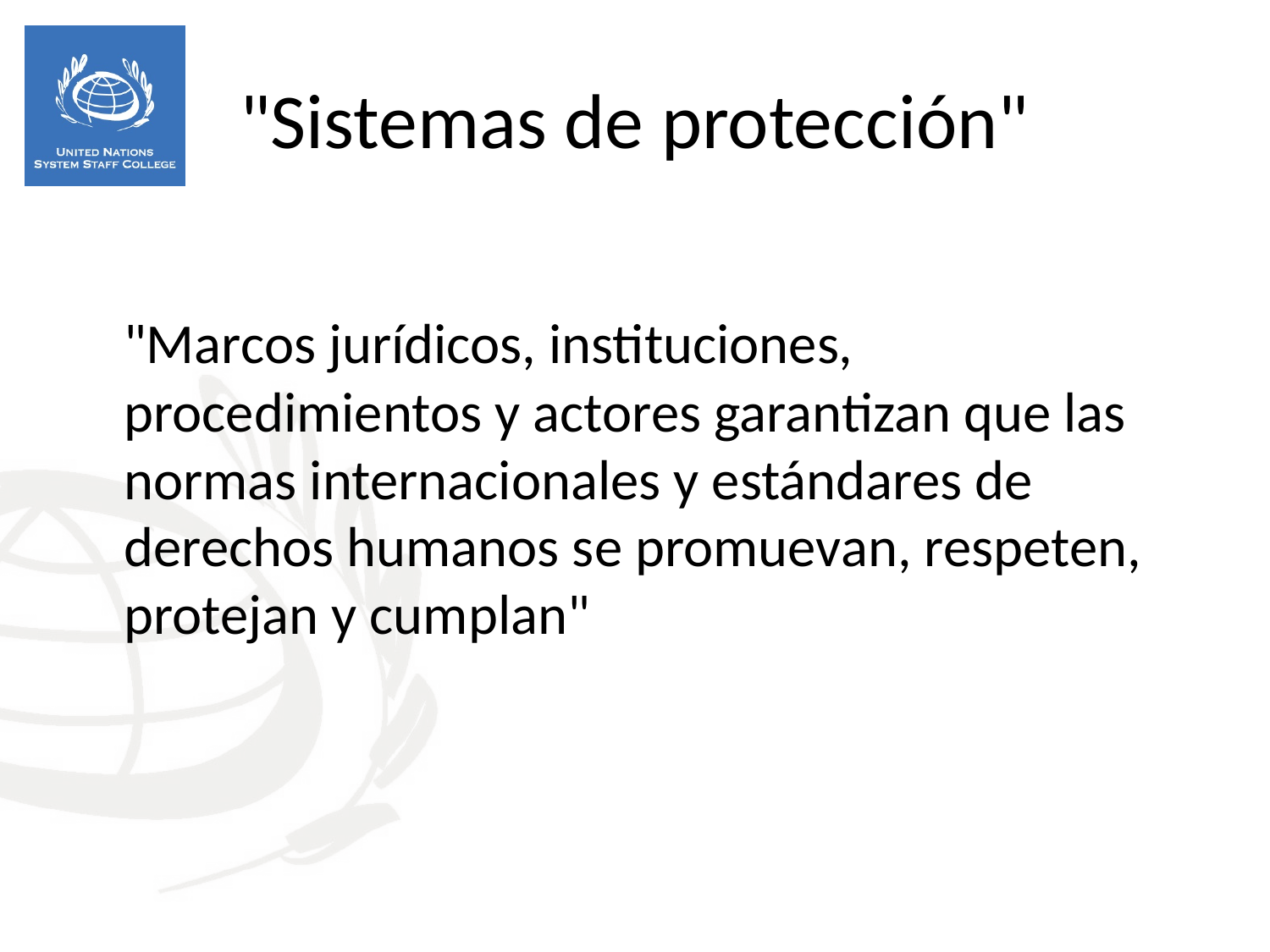

"Sistemas de protección"

	"Marcos jurídicos, instituciones, procedimientos y actores garantizan que las normas internacionales y estándares de derechos humanos se promuevan, respeten, protejan y cumplan"